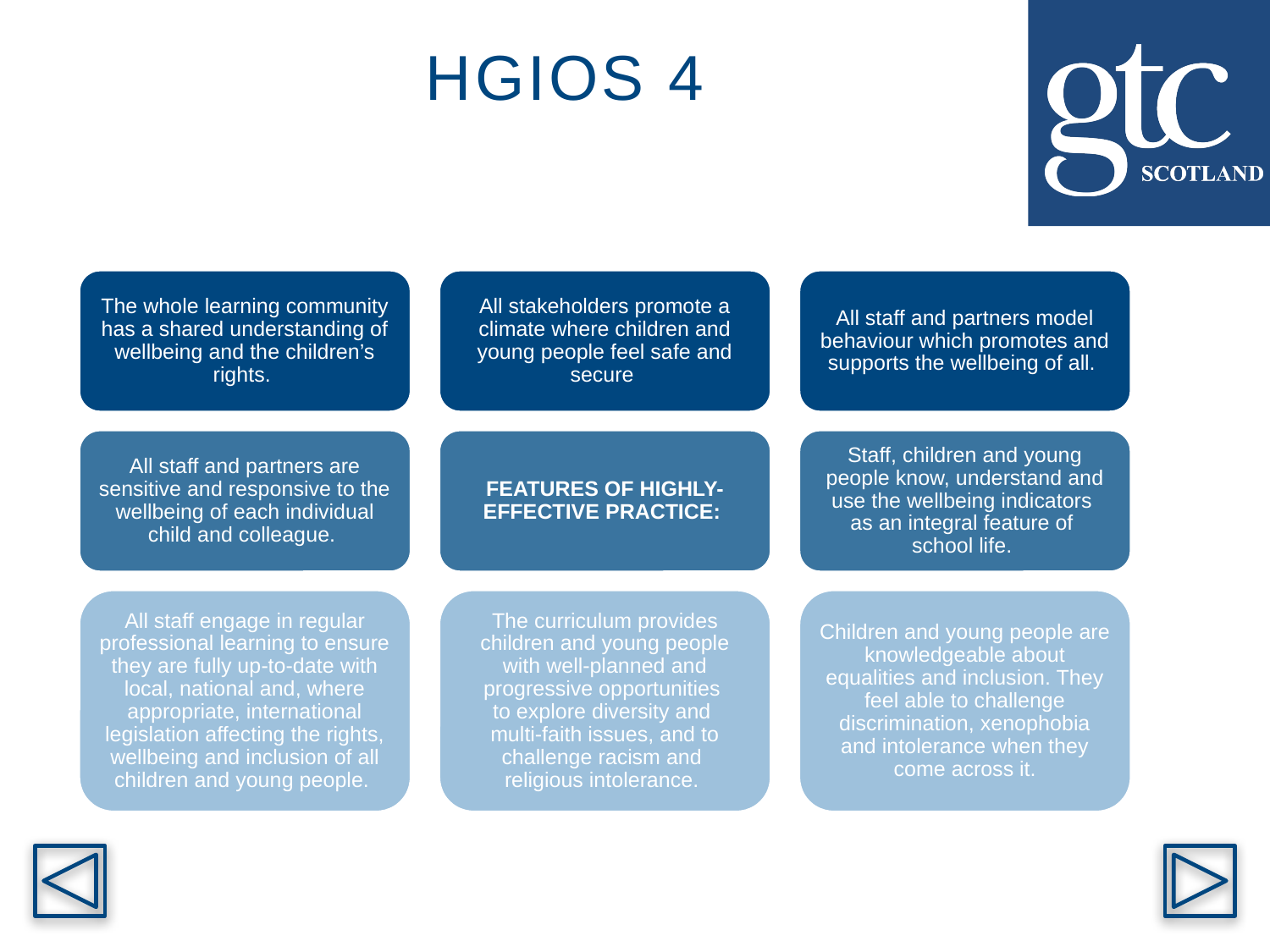

HGIOS 4
The whole learning community has a shared understanding of wellbeing and the children’s rights.
All stakeholders promote a climate where children and young people feel safe and secure
All staff and partners model behaviour which promotes and supports the wellbeing of all.
All staff and partners are sensitive and responsive to the wellbeing of each individual child and colleague.
FEATURES OF HIGHLY-EFFECTIVE PRACTICE:
Staff, children and young people know, understand and use the wellbeing indicators
as an integral feature of
school life.
All staff engage in regular professional learning to ensure they are fully up-to-date with local, national and, where appropriate, international legislation affecting the rights, wellbeing and inclusion of all children and young people.
The curriculum provides children and young people with well-planned and progressive opportunities
to explore diversity and
multi-faith issues, and to challenge racism and
religious intolerance.
Children and young people are knowledgeable about equalities and inclusion. They feel able to challenge discrimination, xenophobia and intolerance when they come across it.